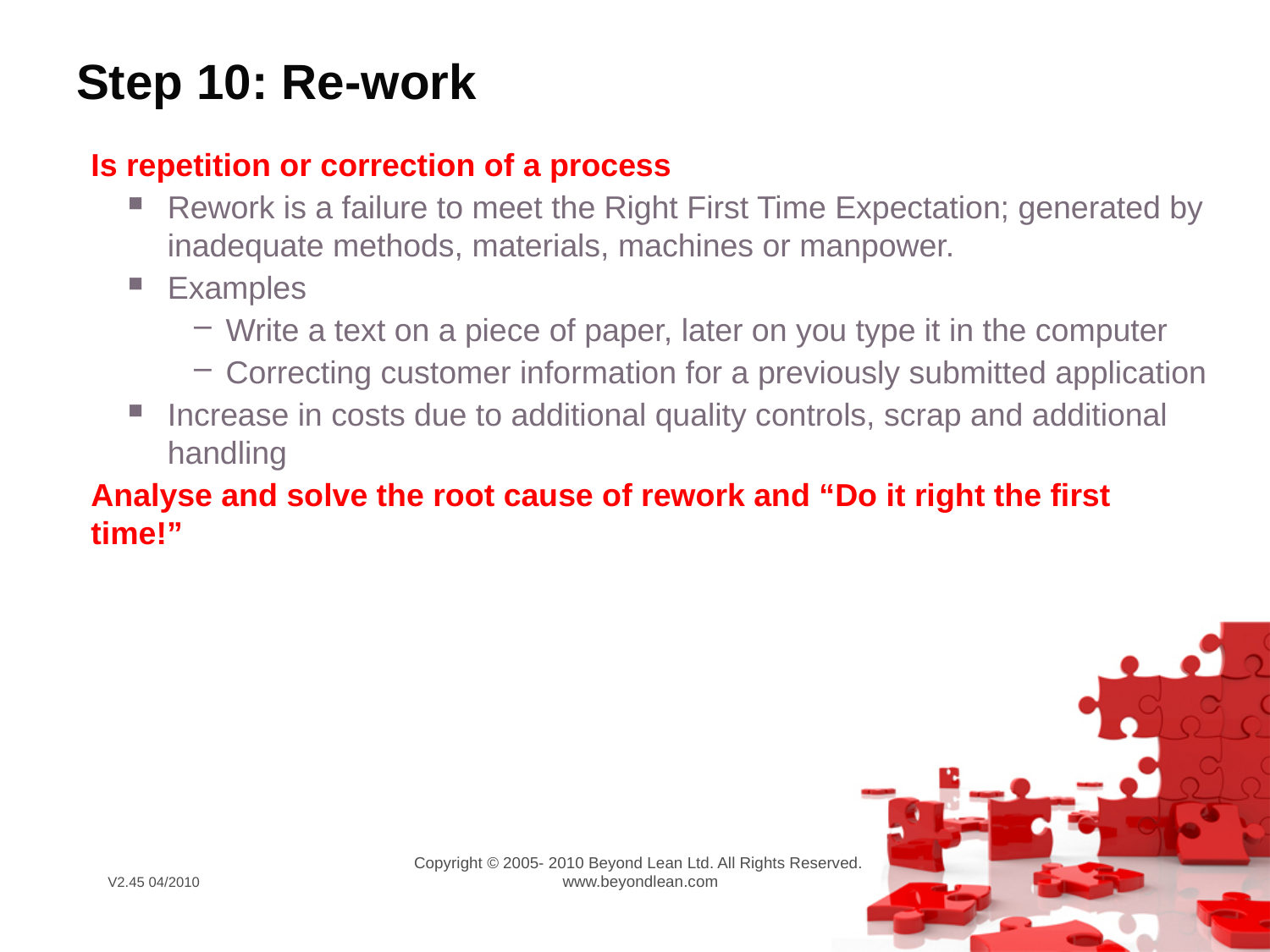

# Step 10: Re-work
Is repetition or correction of a process
Rework is a failure to meet the Right First Time Expectation; generated by inadequate methods, materials, machines or manpower.
Examples
Write a text on a piece of paper, later on you type it in the computer
Correcting customer information for a previously submitted application
Increase in costs due to additional quality controls, scrap and additional handling
Analyse and solve the root cause of rework and “Do it right the first time!”